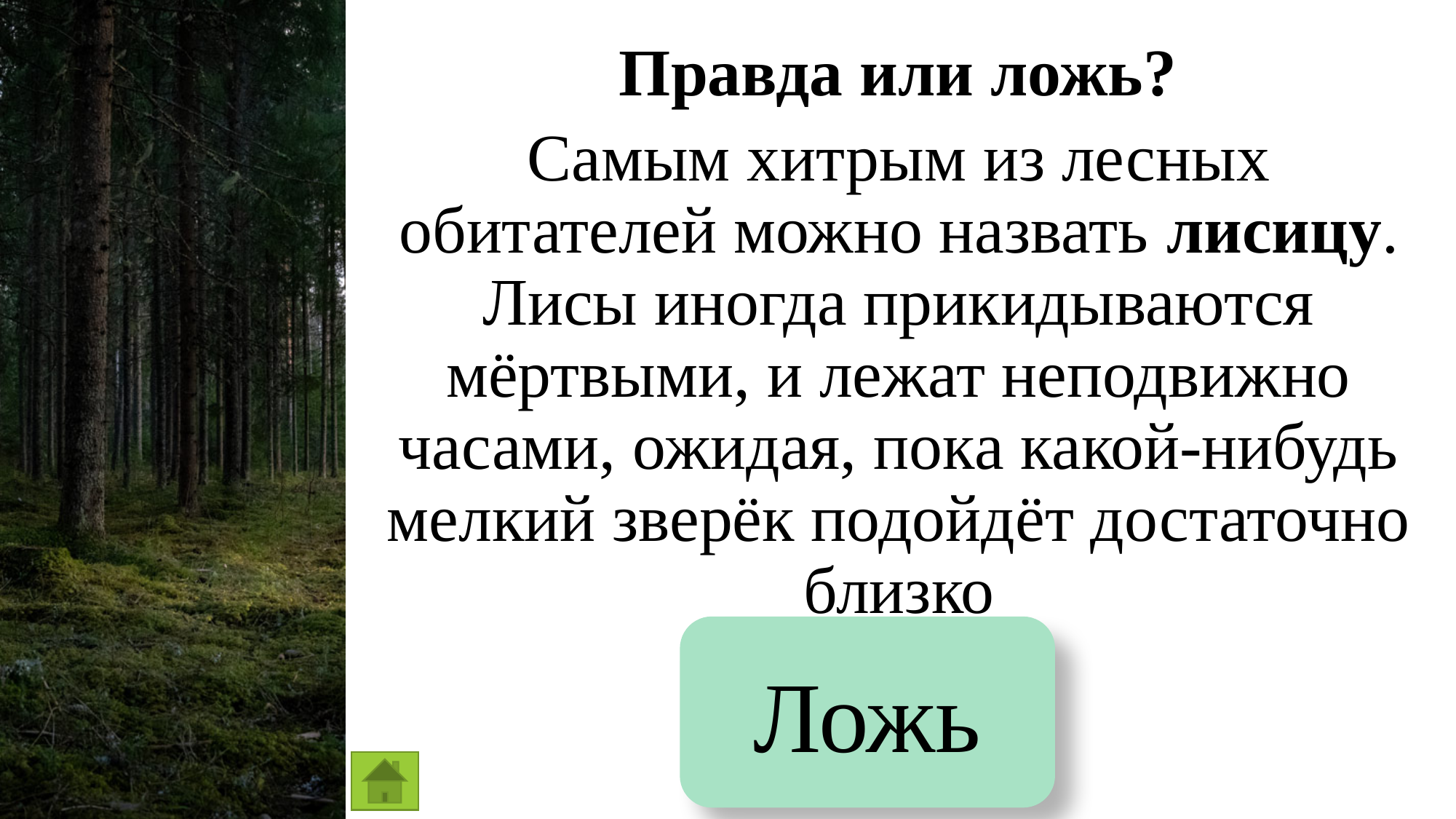

# Правда или ложь?
Самым хитрым из лесных обитателей можно назвать лисицу. Лисы иногда прикидываются мёртвыми, и лежат неподвижно часами, ожидая, пока какой-нибудь мелкий зверёк подойдёт достаточно близко
Ложь